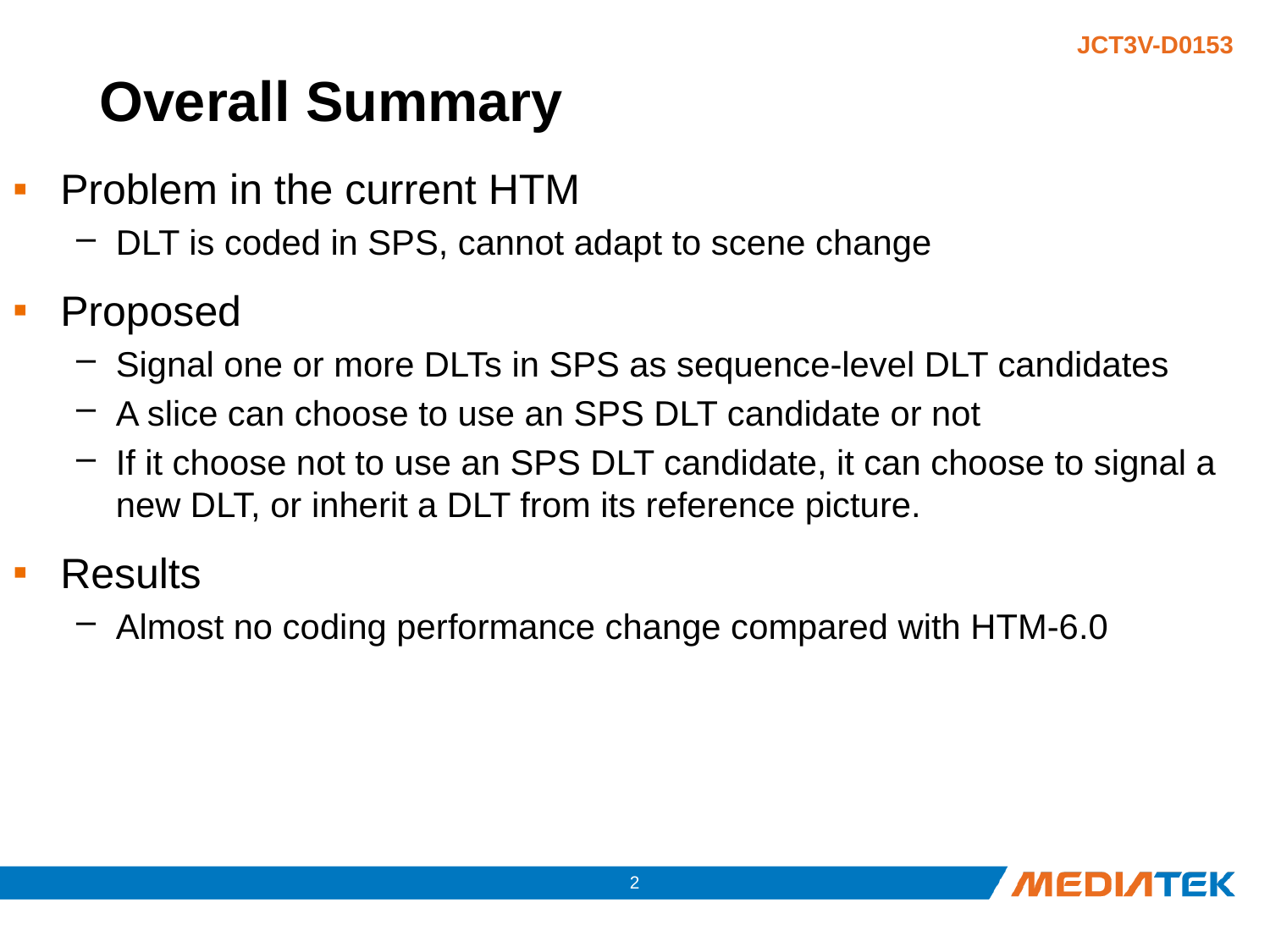

# Overall Summary
Problem in the current HTM
DLT is coded in SPS, cannot adapt to scene change
Proposed
Signal one or more DLTs in SPS as sequence-level DLT candidates
A slice can choose to use an SPS DLT candidate or not
If it choose not to use an SPS DLT candidate, it can choose to signal a new DLT, or inherit a DLT from its reference picture.
Results
Almost no coding performance change compared with HTM-6.0

2